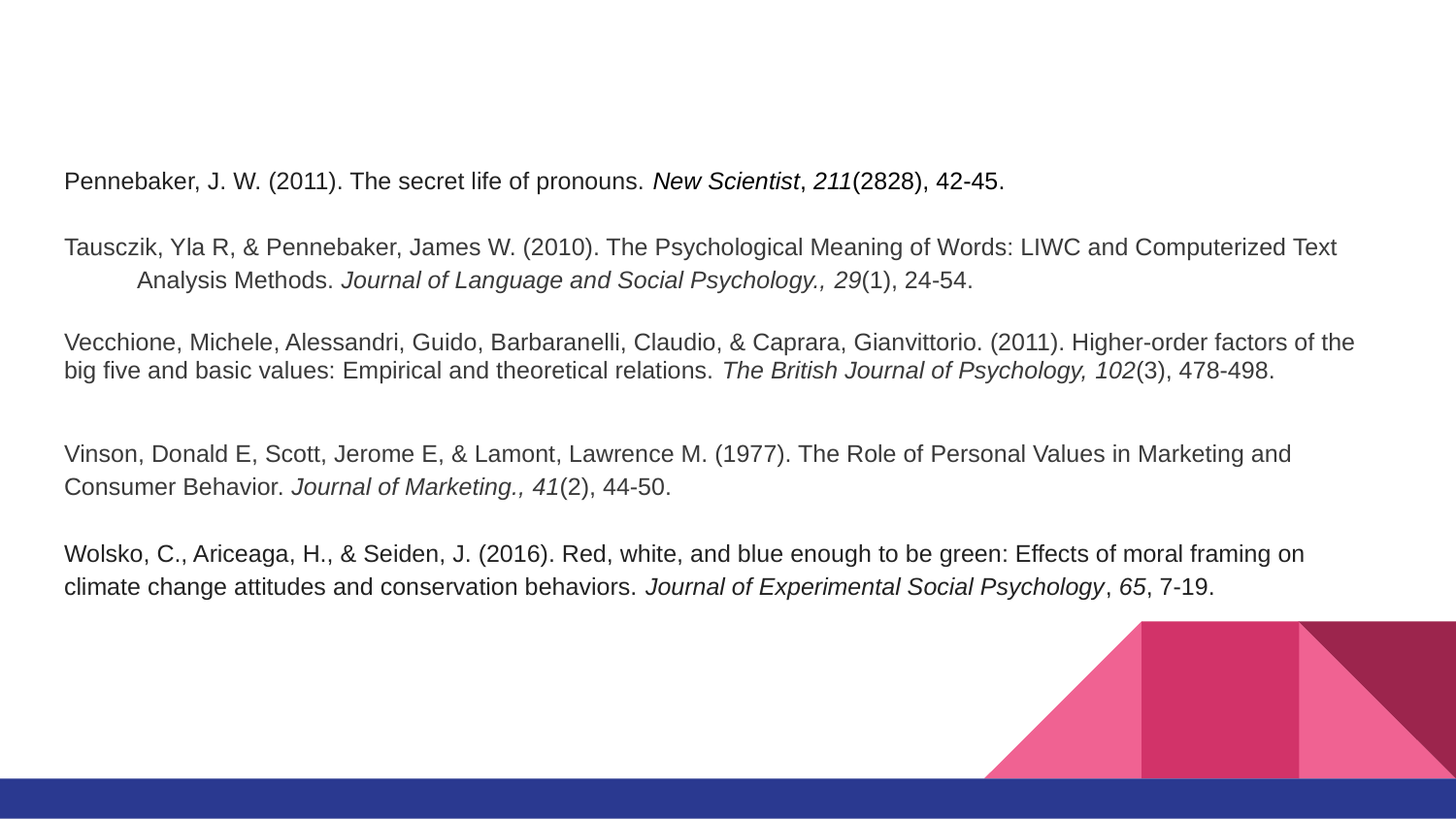

Pennebaker, J. W. (2011). The secret life of pronouns. New Scientist, 211(2828), 42-45.
Tausczik, Yla R, & Pennebaker, James W. (2010). The Psychological Meaning of Words: LIWC and Computerized Text Analysis Methods. Journal of Language and Social Psychology., 29(1), 24-54.
Vecchione, Michele, Alessandri, Guido, Barbaranelli, Claudio, & Caprara, Gianvittorio. (2011). Higher‐order factors of the big five and basic values: Empirical and theoretical relations. The British Journal of Psychology, 102(3), 478-498.

Vinson, Donald E, Scott, Jerome E, & Lamont, Lawrence M. (1977). The Role of Personal Values in Marketing and Consumer Behavior. Journal of Marketing., 41(2), 44-50.

Wolsko, C., Ariceaga, H., & Seiden, J. (2016). Red, white, and blue enough to be green: Effects of moral framing on climate change attitudes and conservation behaviors. Journal of Experimental Social Psychology, 65, 7-19.